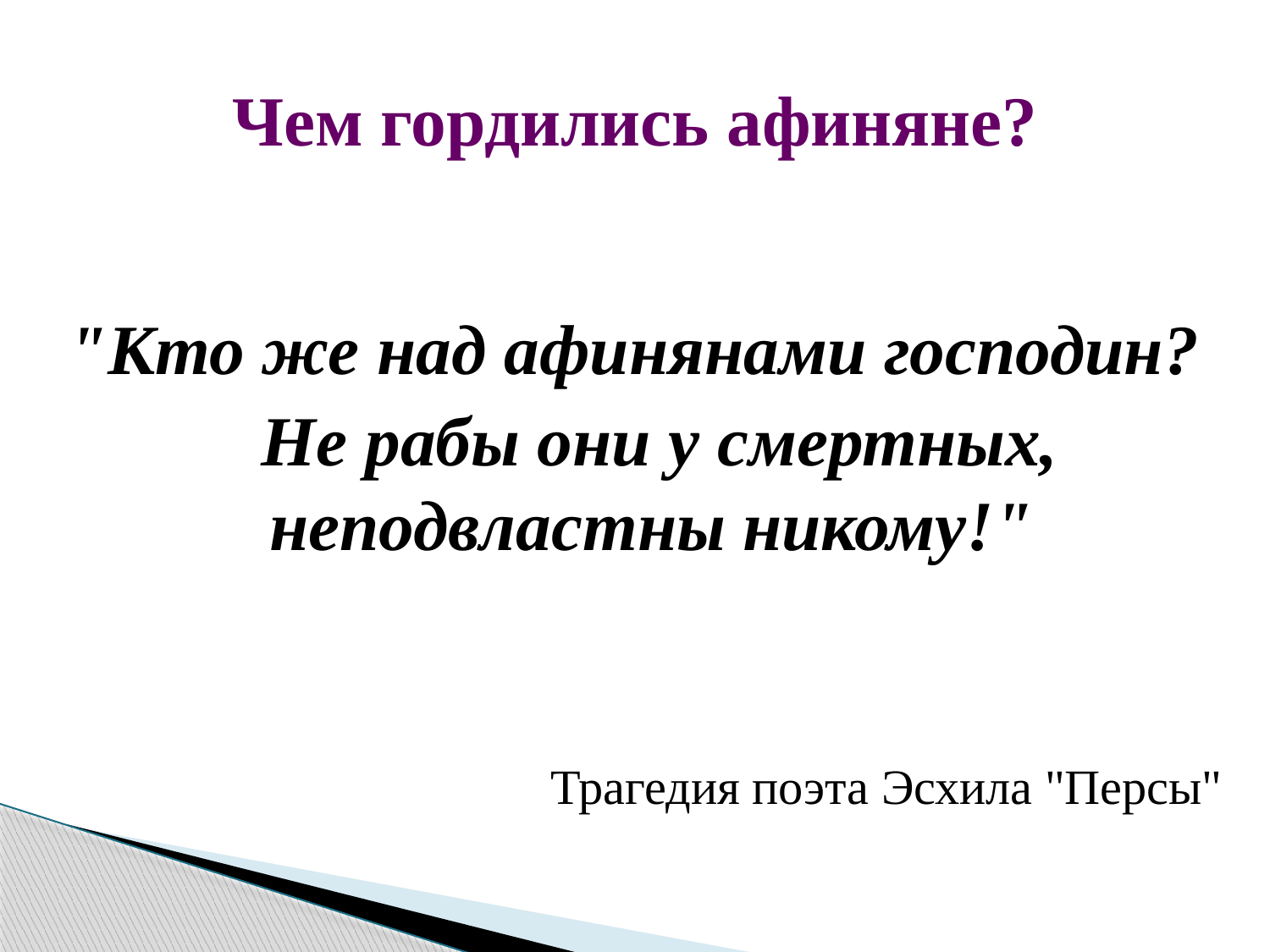

# Чем гордились афиняне?

"Кто же над афинянами господин?
  Не рабы они у смертных, неподвластны никому!"

Трагедия поэта Эсхила "Персы"